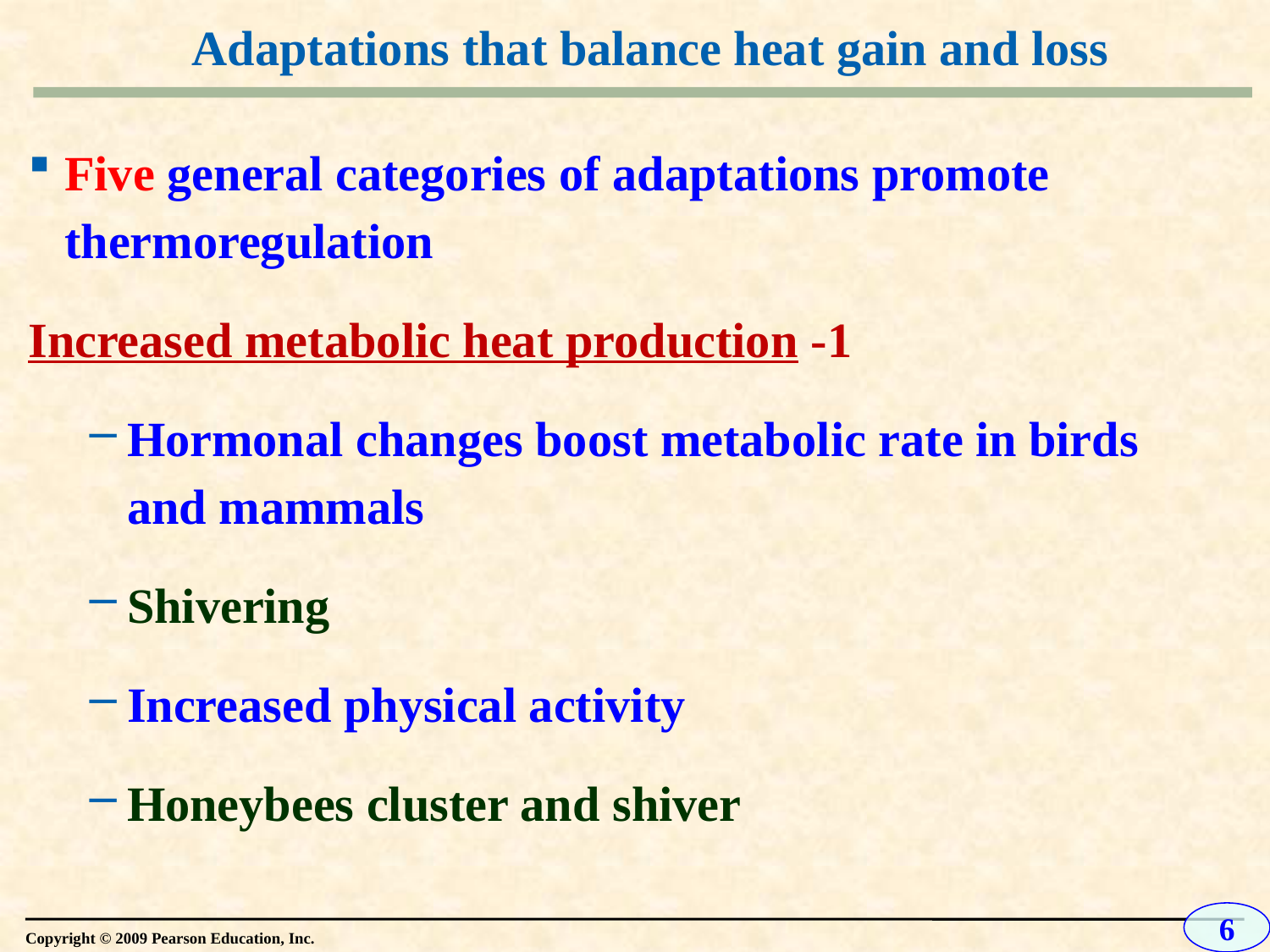

# Adaptations that balance heat gain and loss

Five general categories of adaptations promote thermoregulation
1- Increased metabolic heat production
Hormonal changes boost metabolic rate in birds and mammals
Shivering
Increased physical activity
Honeybees cluster and shiver
6

Copyright © 2009 Pearson Education, Inc.